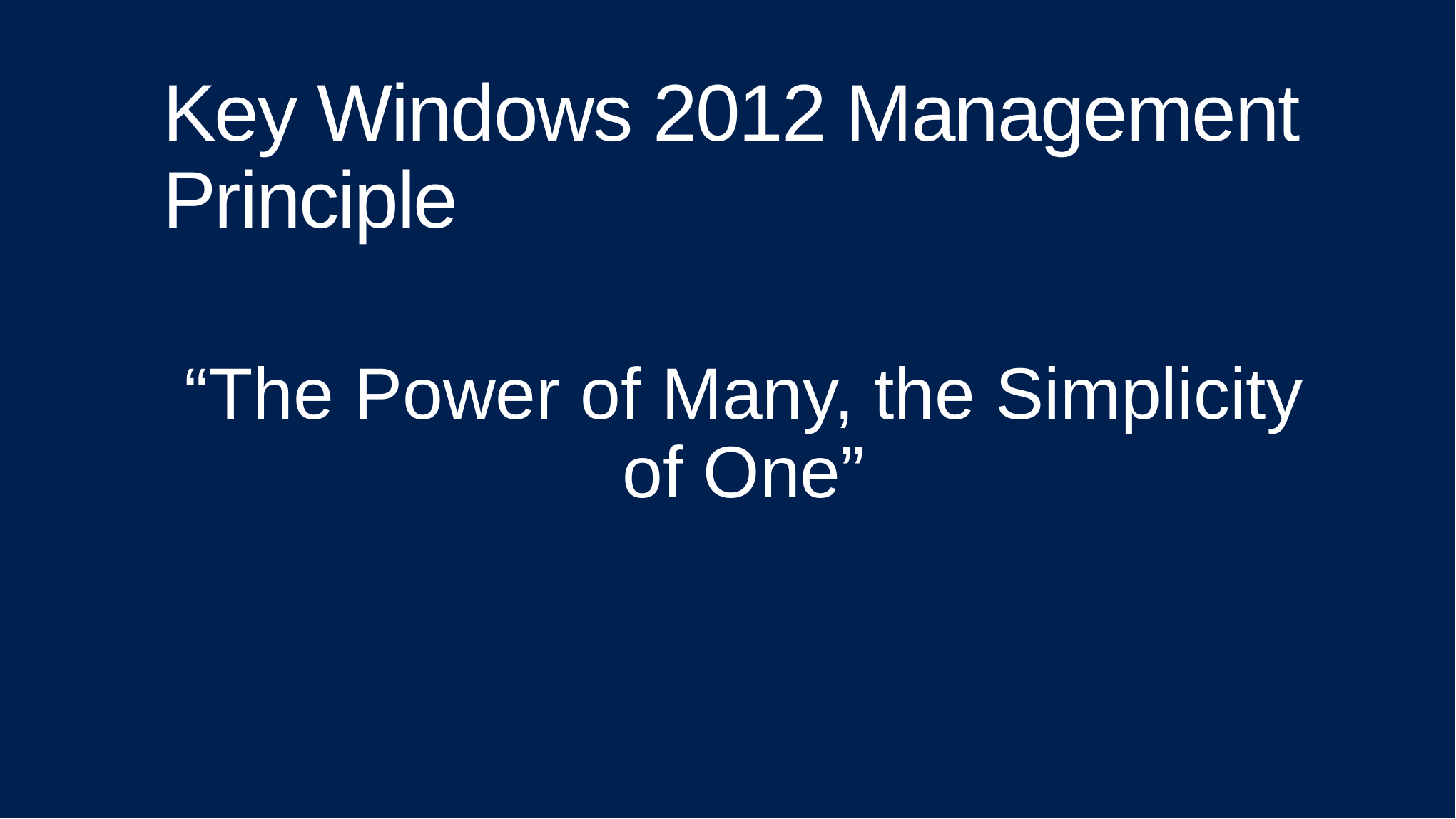

# Key Windows 2012 Management Principle
“The Power of Many, the Simplicity of One”